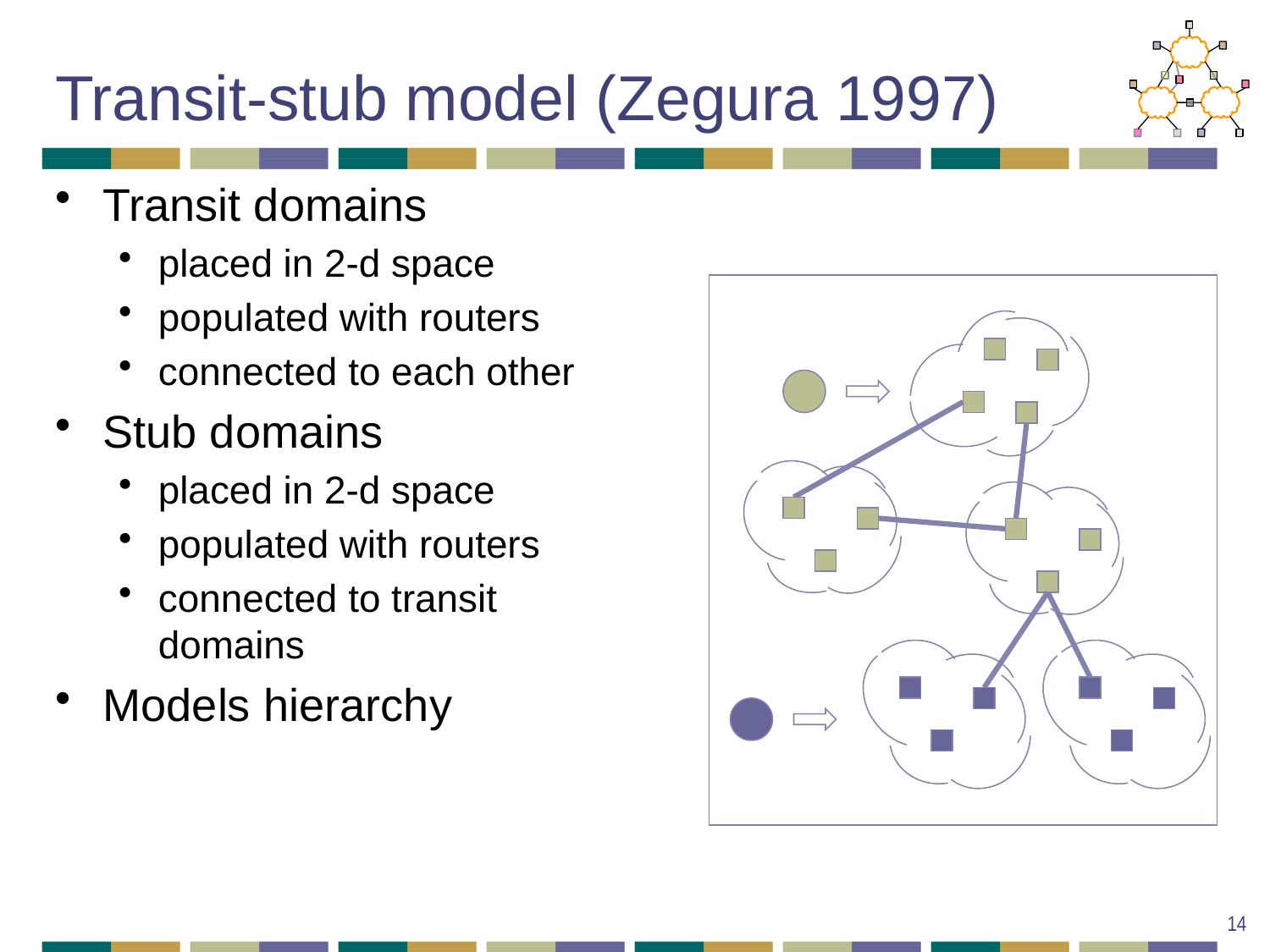

# Transit-stub model (Zegura 1997)
Transit domains
placed in 2-d space
populated with routers
connected to each other
Stub domains
placed in 2-d space
populated with routers
connected to transit domains
Models hierarchy

14